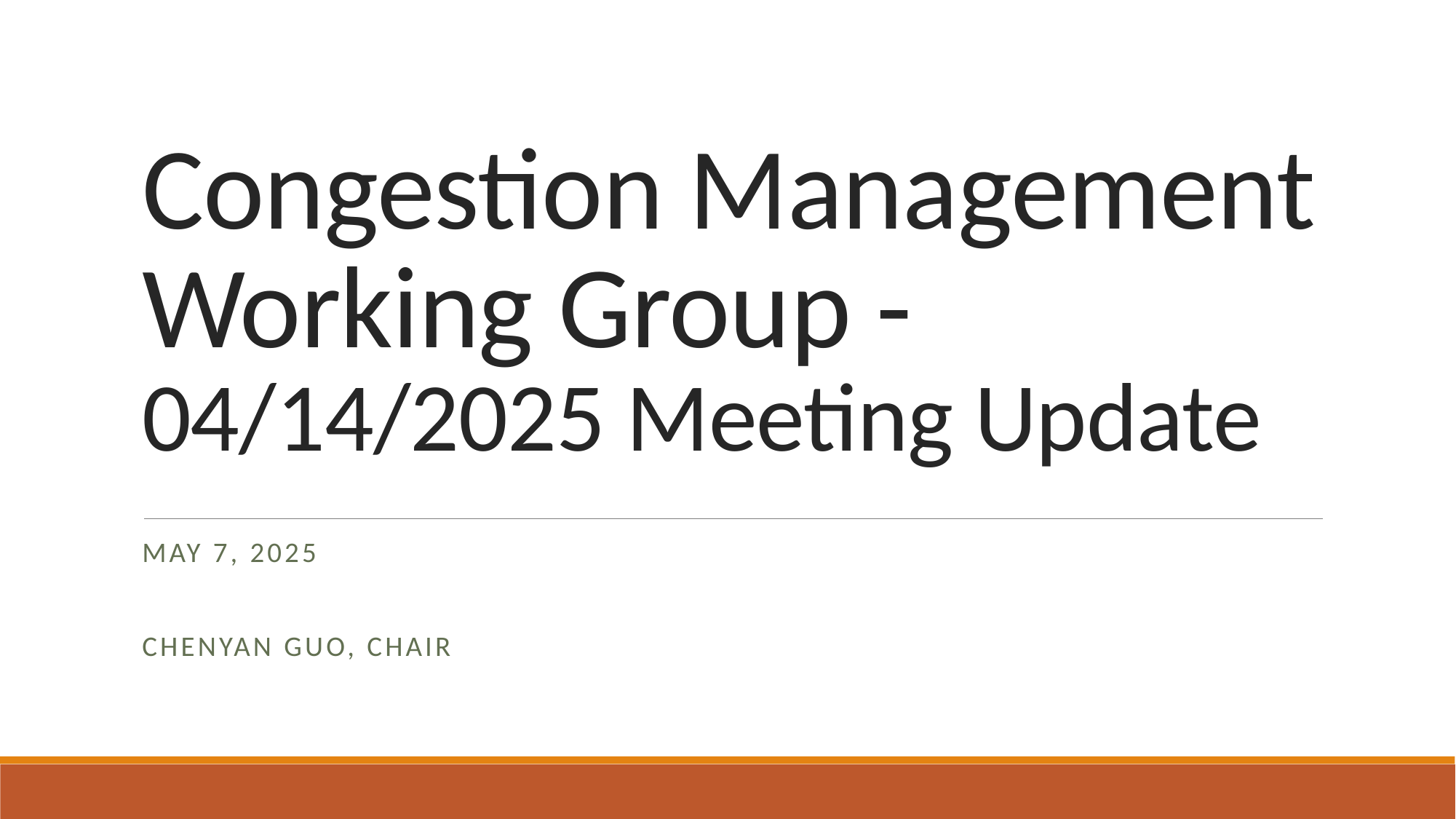

# Congestion Management Working Group - 04/14/2025 Meeting Update
May 7, 2025

Chenyan Guo, chair